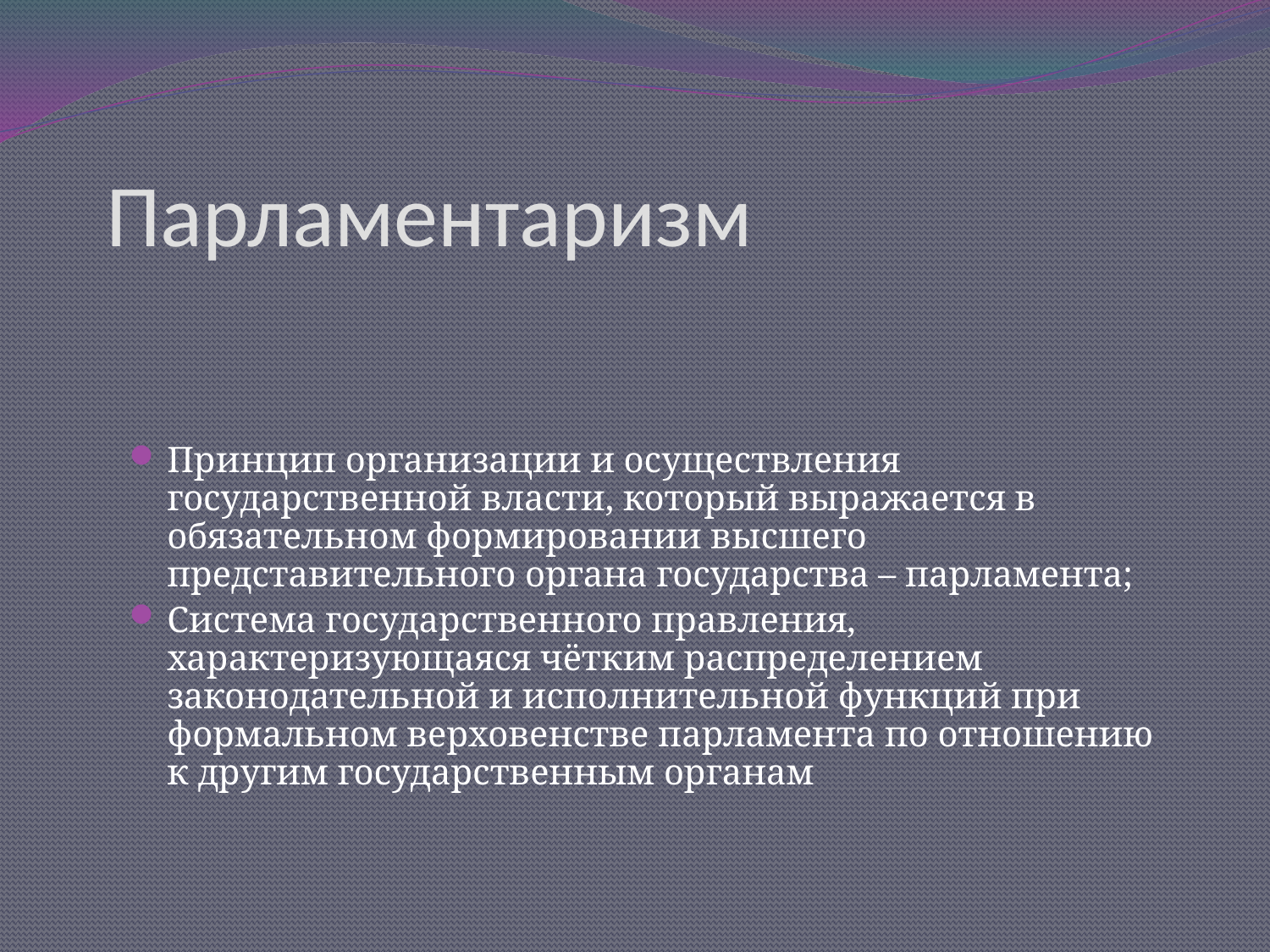

# Парламентаризм

Принцип организации и осуществления государственной власти, который выражается в обязательном формировании высшего представительного органа государства – парламента;
Система государственного правления, характеризующаяся чётким распределением законодательной и исполнительной функций при формальном верховенстве парламента по отношению к другим государственным органам